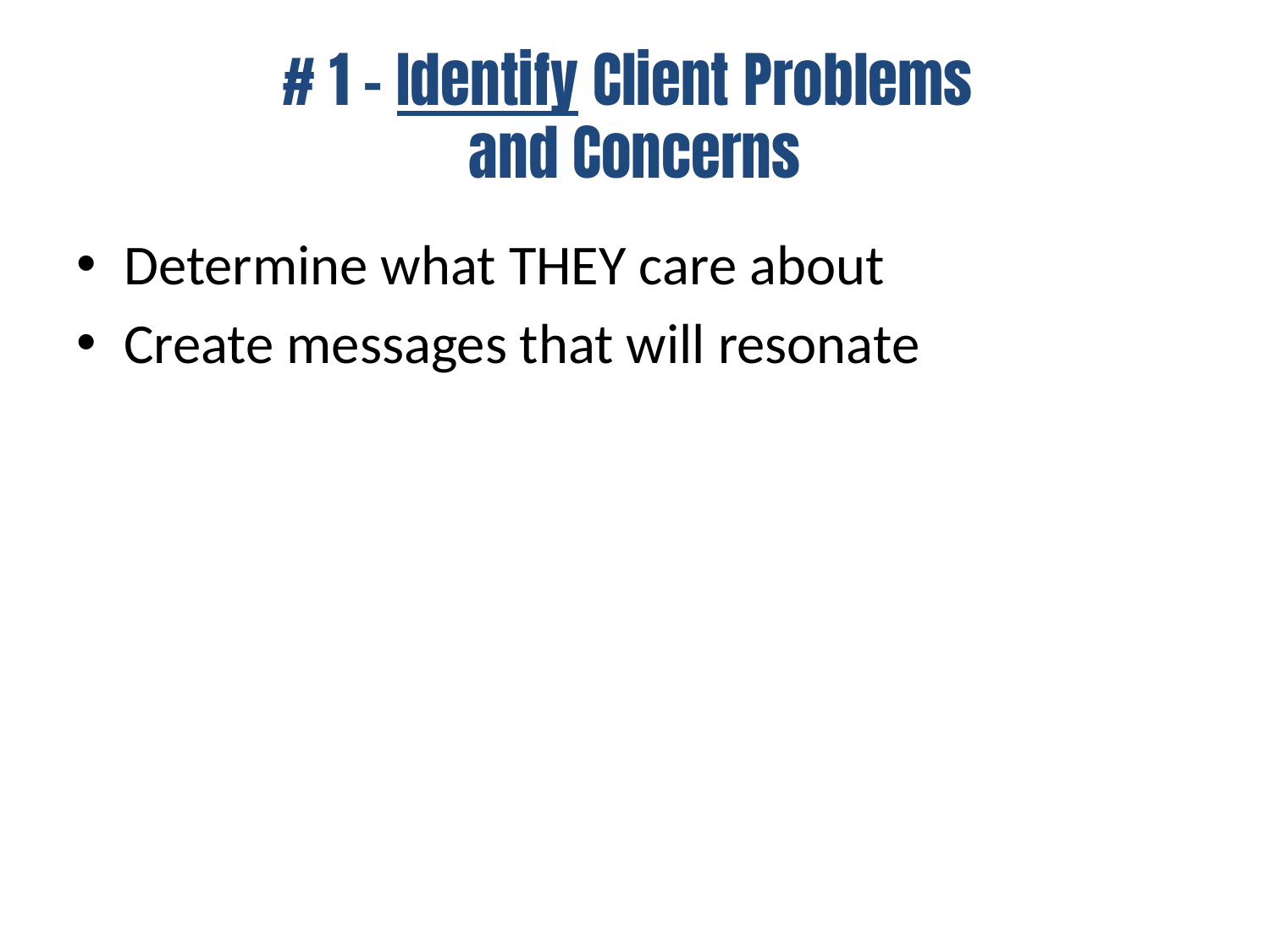

# # 1 – Identify Client Problems and Concerns
Determine what THEY care about
Create messages that will resonate